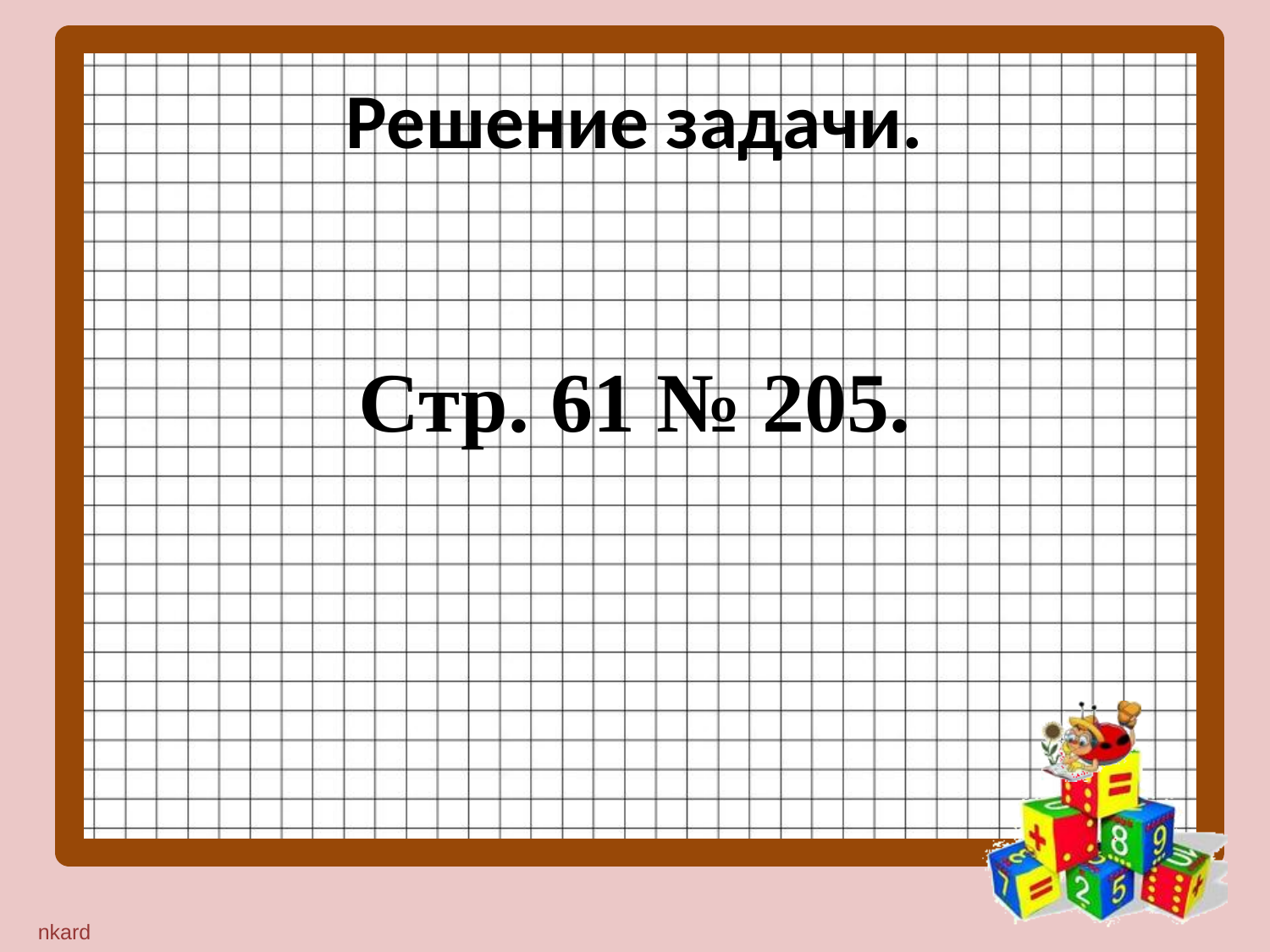

# Решение задачи.

Стр. 61 № 205.